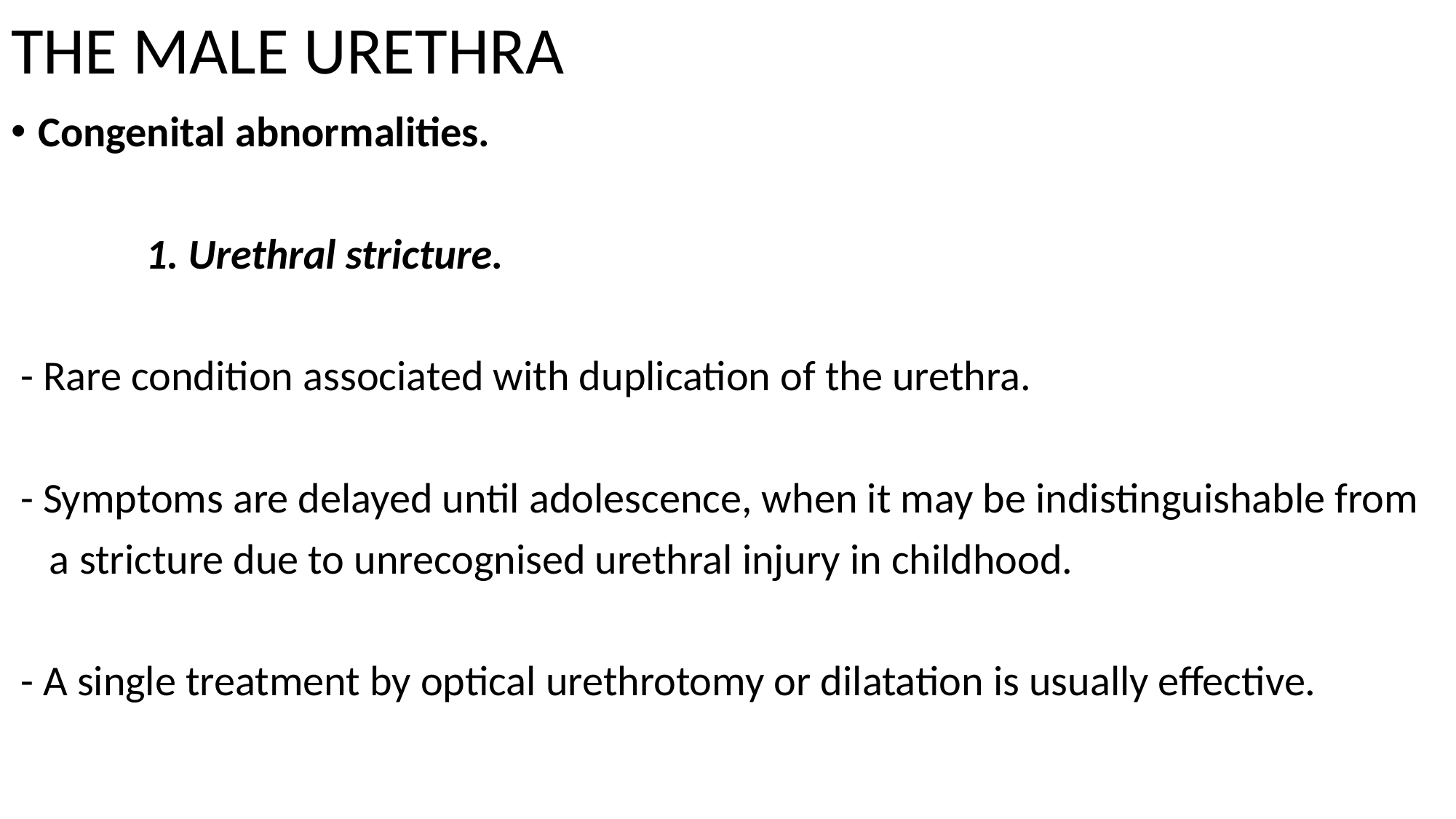

# THE MALE URETHRA
Congenital abnormalities.

              1. Urethral stricture.

 - Rare condition associated with duplication of the urethra.

 - Symptoms are delayed until adolescence, when it may be indistinguishable from
    a stricture due to unrecognised urethral injury in childhood.

 - A single treatment by optical urethrotomy or dilatation is usually effective.